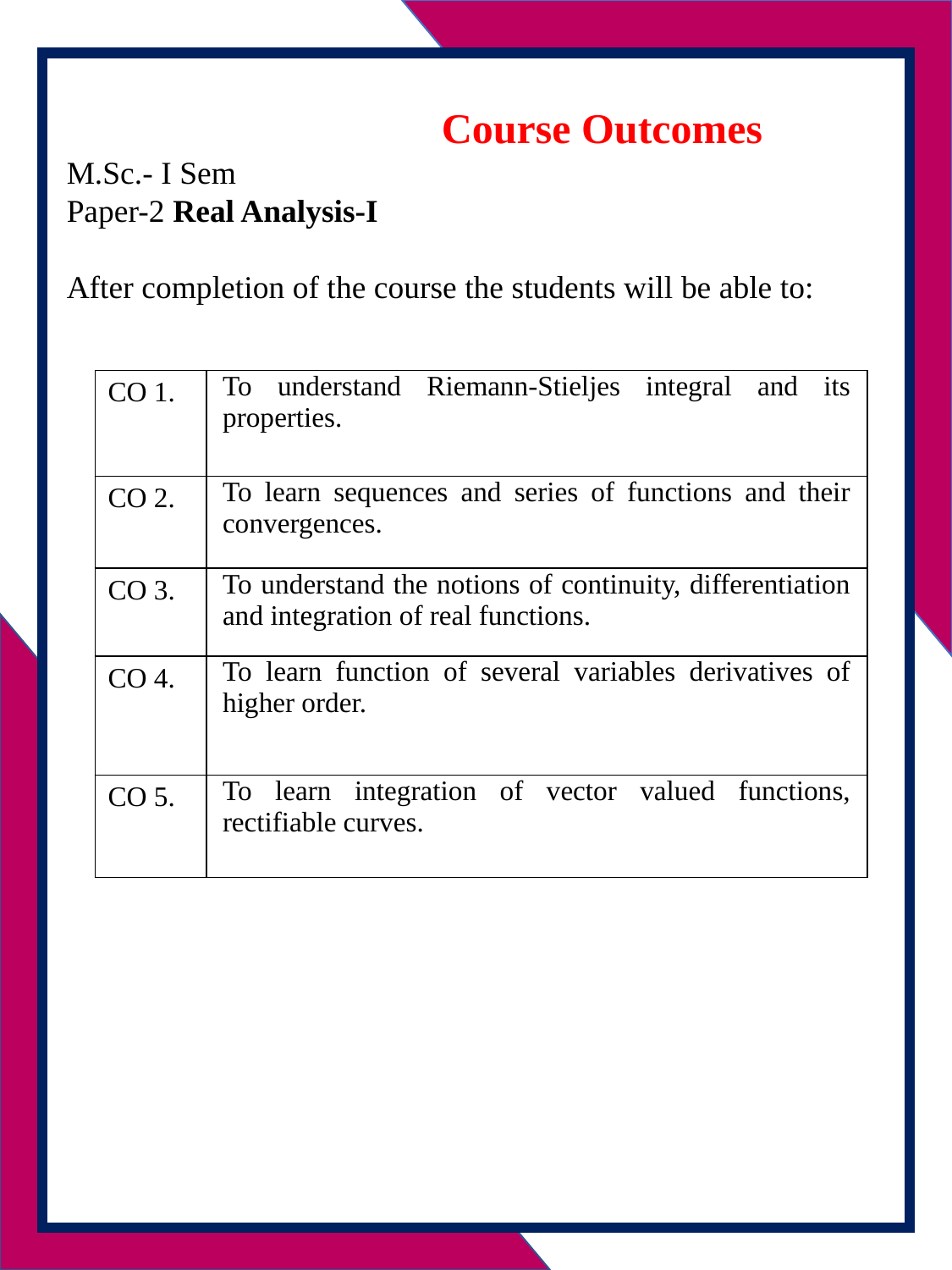

Course Outcomes
M.Sc.- I Sem
Paper-2 Real Analysis-I

After completion of the course the students will be able to:

| CO 1. | To understand Riemann-Stieljes integral and its properties. |
| --- | --- |
| CO 2. | To learn sequences and series of functions and their convergences. |
| CO 3. | To understand the notions of continuity, differentiation and integration of real functions. |
| CO 4. | To learn function of several variables derivatives of higher order. |
| CO 5. | To learn integration of vector valued functions, rectifiable curves. |